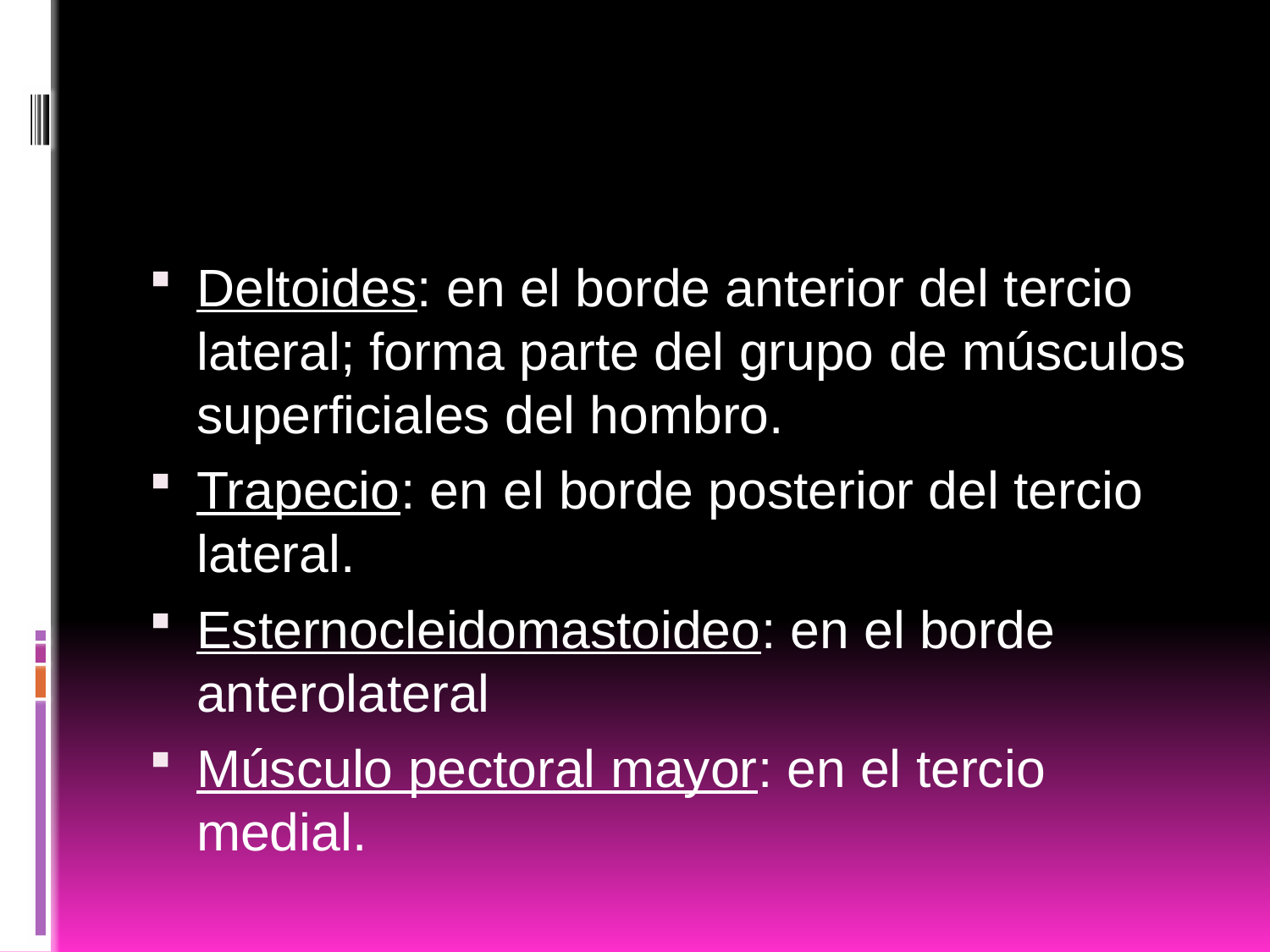

#
Deltoides: en el borde anterior del tercio lateral; forma parte del grupo de músculos superficiales del hombro.
Trapecio: en el borde posterior del tercio lateral.
Esternocleidomastoideo: en el borde anterolateral
Músculo pectoral mayor: en el tercio medial.